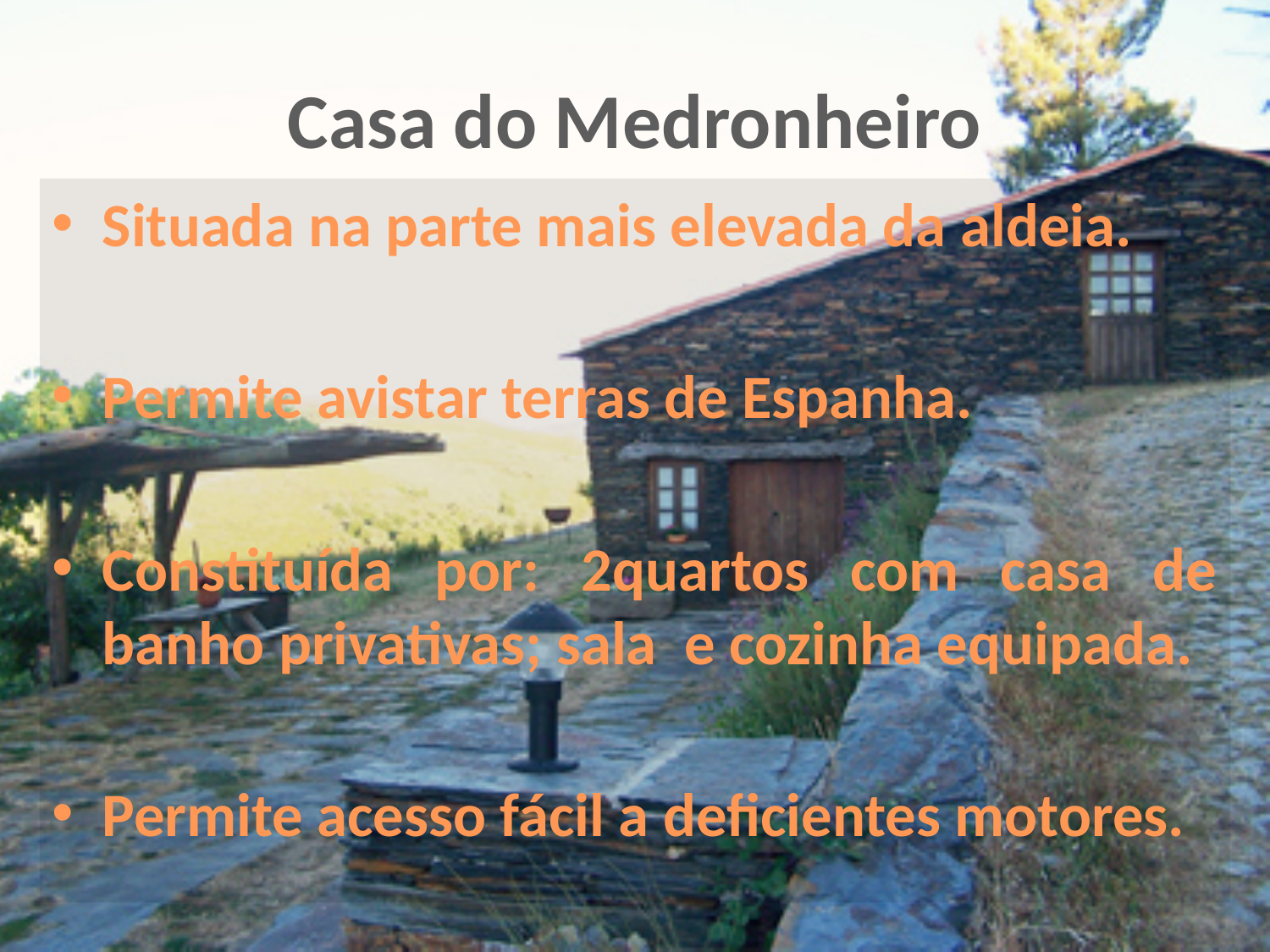

# Casa do Medronheiro
Situada na parte mais elevada da aldeia.

Permite avistar terras de Espanha.

Constituída por: 2quartos com casa de banho privativas; sala  e cozinha equipada.

Permite acesso fácil a deficientes motores.